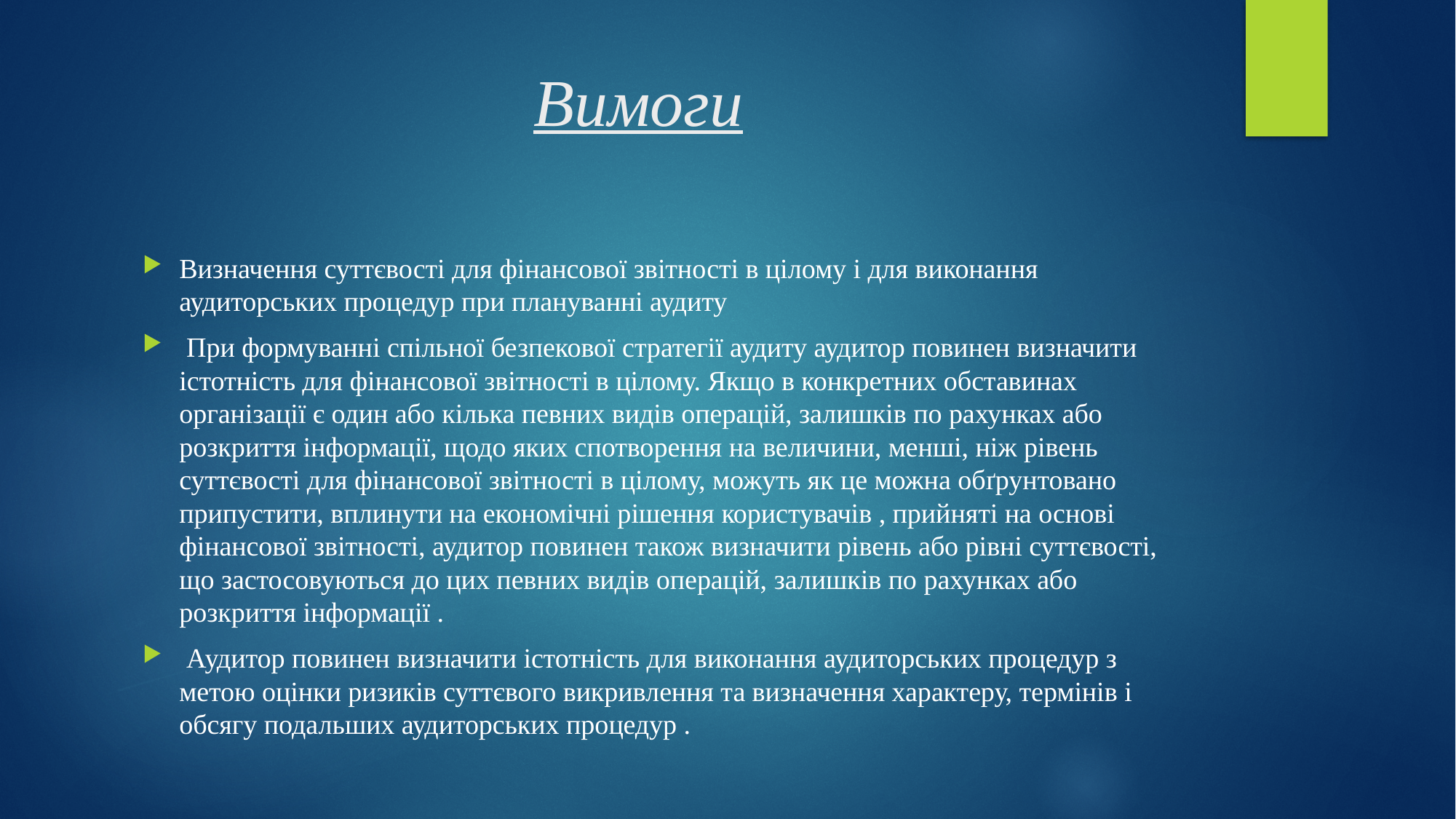

# Bимоги
Визначення суттєвості для фінансової звітності в цілому і для виконання аудиторських процедур при плануванні аудиту
 При формуванні спільної безпекової стратегії аудиту аудитор повинен визначити істотність для фінансової звітності в цілому. Якщо в конкретних обставинах організації є один або кілька певних видів операцій, залишків по рахунках або розкриття інформації, щодо яких спотворення на величини, менші, ніж рівень суттєвості для фінансової звітності в цілому, можуть як це можна обґрунтовано припустити, вплинути на економічні рішення користувачів , прийняті на основі фінансової звітності, аудитор повинен також визначити рівень або рівні суттєвості, що застосовуються до цих певних видів операцій, залишків по рахунках або розкриття інформації .
 Аудитор повинен визначити істотність для виконання аудиторських процедур з метою оцінки ризиків суттєвого викривлення та визначення характеру, термінів і обсягу подальших аудиторських процедур .